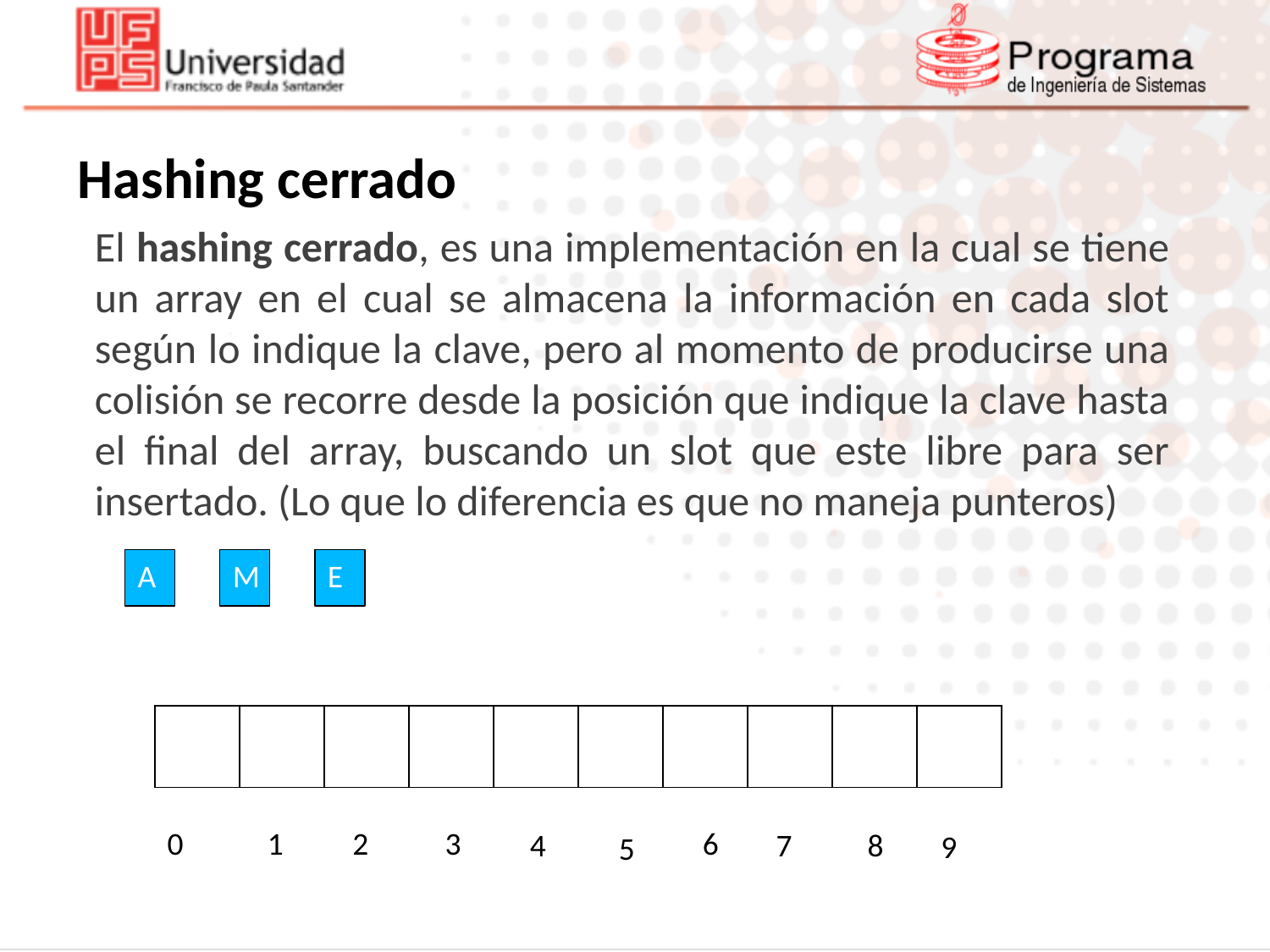

Hashing cerrado
El hashing cerrado, es una implementación en la cual se tiene un array en el cual se almacena la información en cada slot según lo indique la clave, pero al momento de producirse una colisión se recorre desde la posición que indique la clave hasta el final del array, buscando un slot que este libre para ser insertado. (Lo que lo diferencia es que no maneja punteros)

A
M
E
|  |  |  |  |  |  |  |  |  |  |
| --- | --- | --- | --- | --- | --- | --- | --- | --- | --- |
0
1
2
3
6
4
7
8
9
5